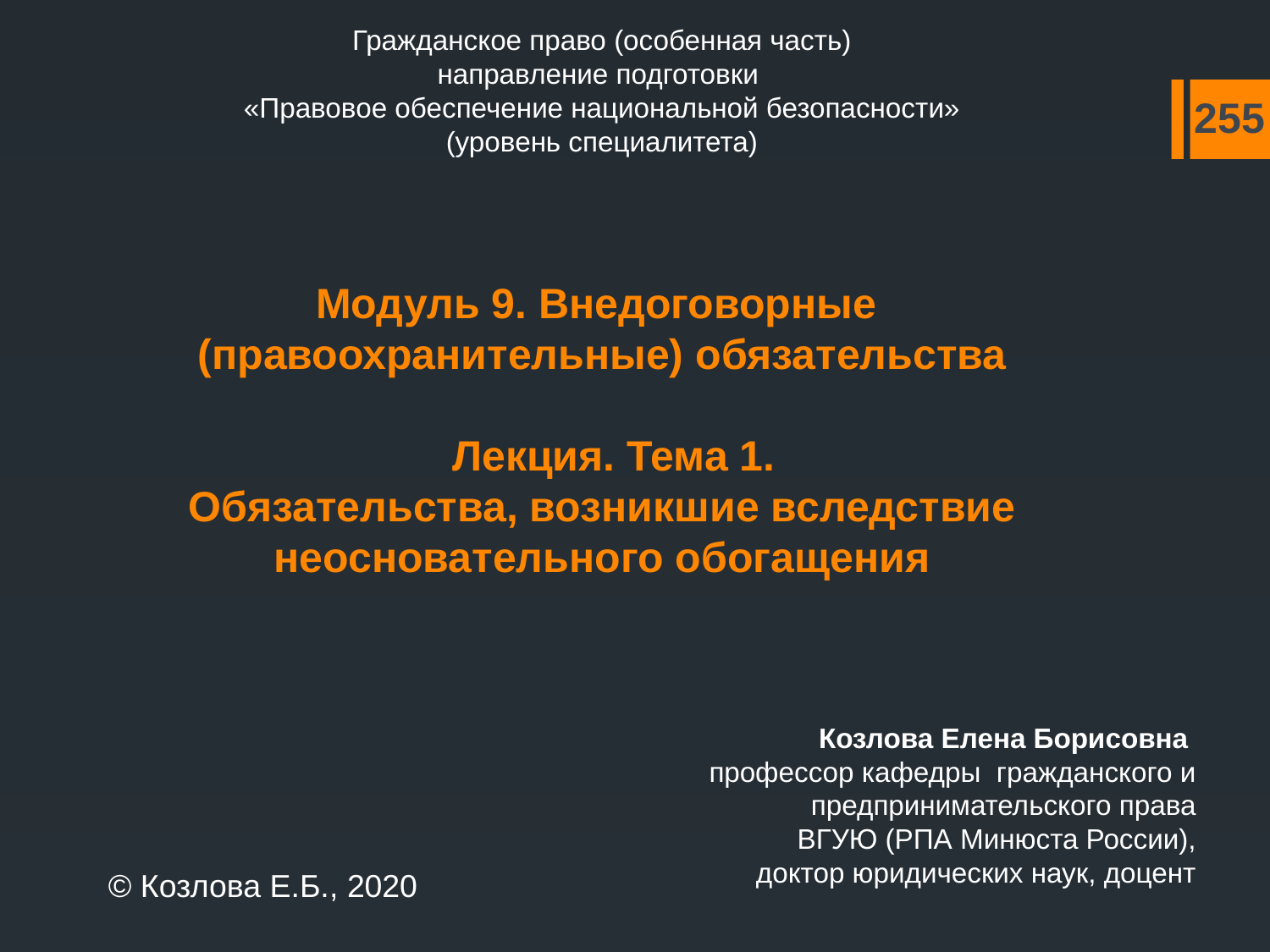

Гражданское право (особенная часть)
направление подготовки
«Правовое обеспечение национальной безопасности»
(уровень специалитета)

Модуль 9. Внедоговорные
(правоохранительные) обязательства

      Лекция. Тема 1.
Обязательства, возникшие вследствие неосновательного обогащения
255
Козлова Елена Борисовна
профессор кафедры  гражданского и предпринимательского права
ВГУЮ (РПА Минюста России),
доктор юридических наук, доцент
© Козлова Е.Б., 2020